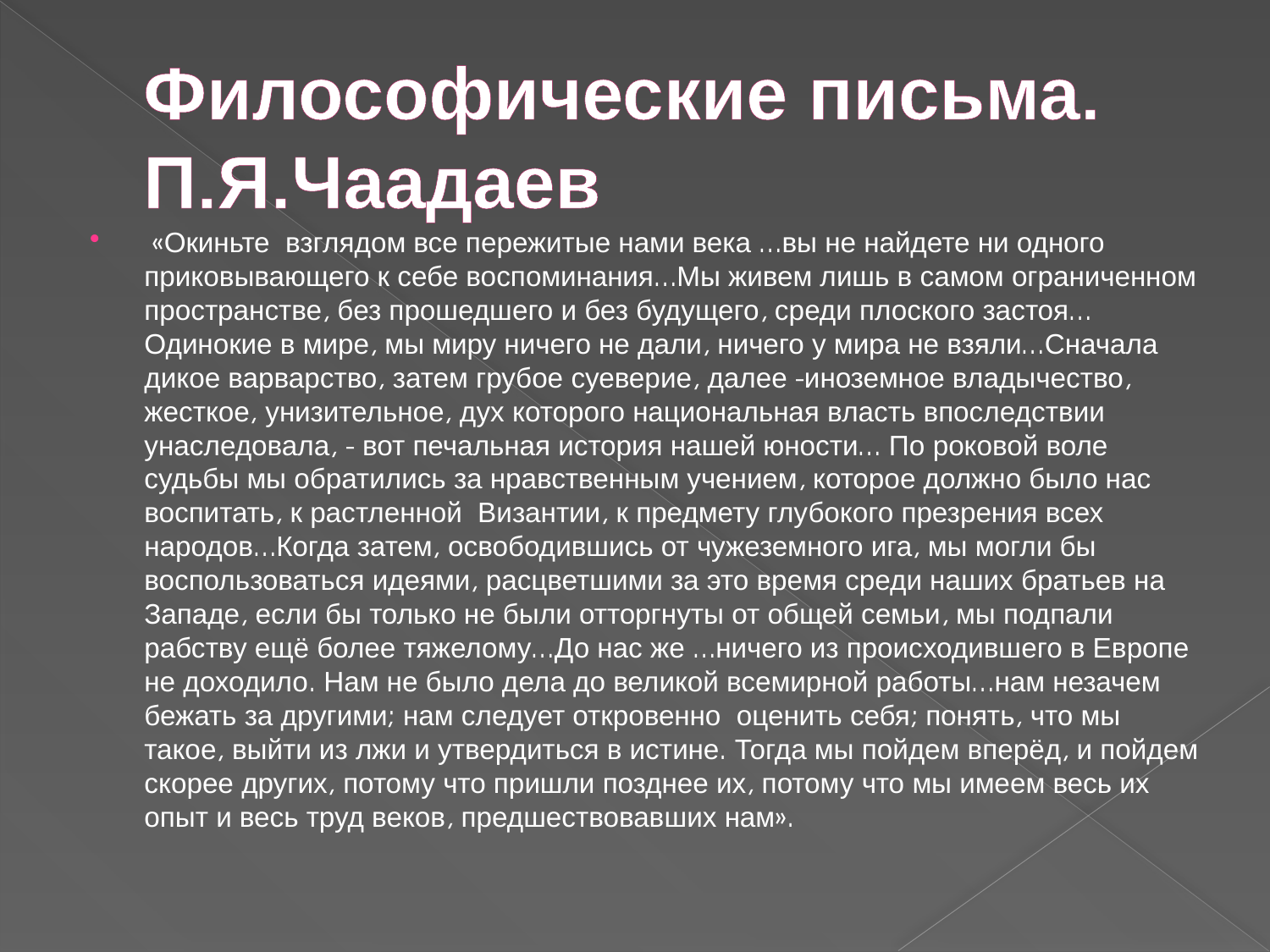

# Философические письма. П.Я.Чаадаев
 «Окиньте  взглядом все пережитые нами века …вы не найдете ни одного приковывающего к себе воспоминания…Мы живем лишь в самом ограниченном пространстве, без прошедшего и без будущего, среди плоского застоя…Одинокие в мире, мы миру ничего не дали, ничего у мира не взяли…Сначала дикое варварство, затем грубое суеверие, далее -иноземное владычество, жесткое, унизительное, дух которого национальная власть впоследствии унаследовала, - вот печальная история нашей юности… По роковой воле судьбы мы обратились за нравственным учением, которое должно было нас воспитать, к растленной  Византии, к предмету глубокого презрения всех народов…Когда затем, освободившись от чужеземного ига, мы могли бы воспользоваться идеями, расцветшими за это время среди наших братьев на Западе, если бы только не были отторгнуты от общей семьи, мы подпали рабству ещё более тяжелому…До нас же …ничего из происходившего в Европе не доходило. Нам не было дела до великой всемирной работы…нам незачем бежать за другими; нам следует откровенно  оценить себя; понять, что мы такое, выйти из лжи и утвердиться в истине. Тогда мы пойдем вперёд, и пойдем скорее других, потому что пришли позднее их, потому что мы имеем весь их опыт и весь труд веков, предшествовавших нам».